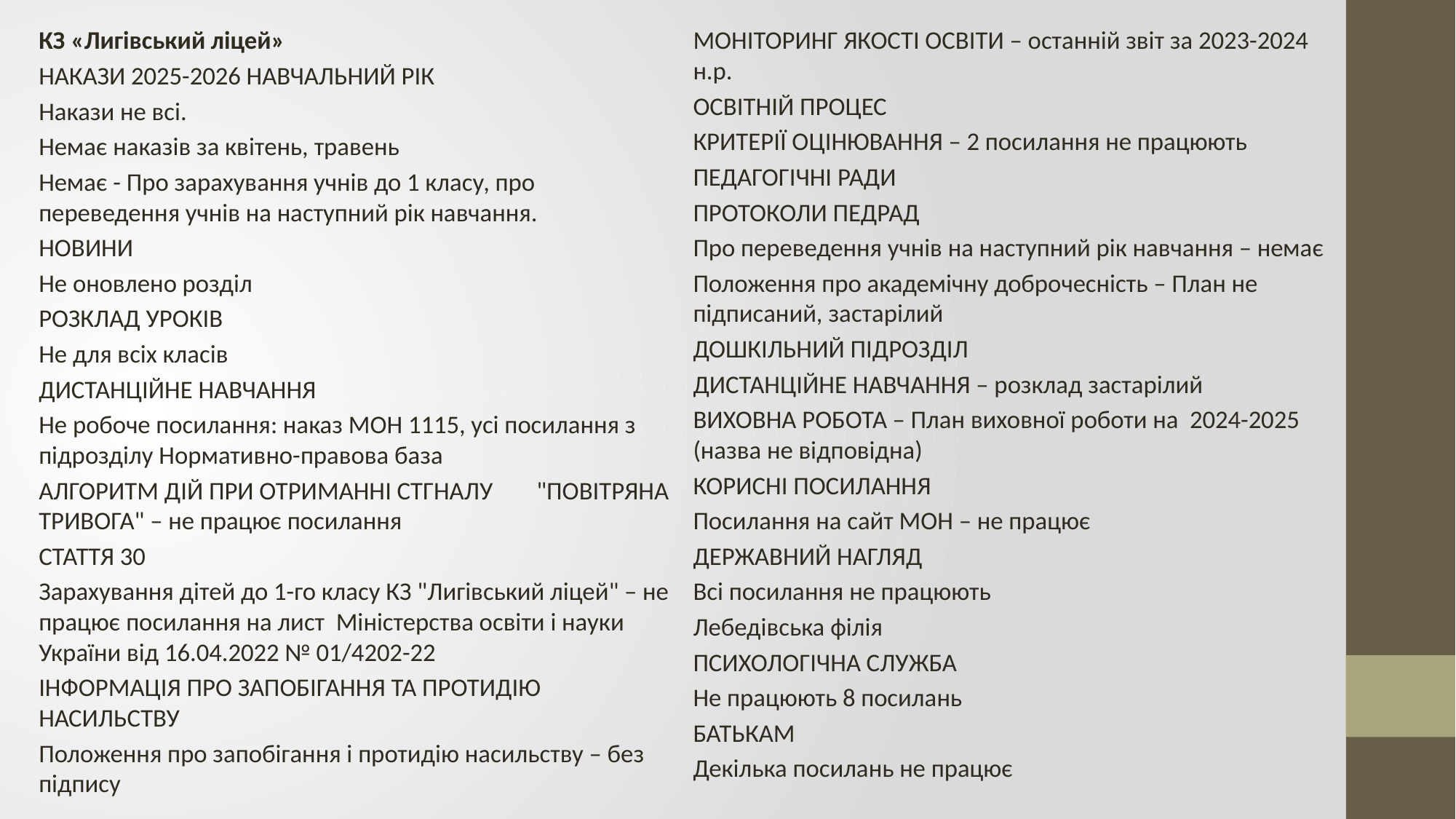

КЗ «Лигівський ліцей»
НАКАЗИ 2025-2026 НАВЧАЛЬНИЙ РІК
Накази не всі.
Немає наказів за квітень, травень
Немає - Про зарахування учнів до 1 класу, про переведення учнів на наступний рік навчання.
НОВИНИ
Не оновлено розділ
РОЗКЛАД УРОКІВ
Не для всіх класів
ДИСТАНЦІЙНЕ НАВЧАННЯ
Не робоче посилання: наказ МОН 1115, усі посилання з підрозділу Нормативно-правова база
	АЛГОРИТМ ДІЙ ПРИ ОТРИМАННІ СТГНАЛУ 	"ПОВІТРЯНА ТРИВОГА" – не працює посилання
СТАТТЯ 30
	Зарахування дітей до 1-го класу КЗ "Лигівський ліцей" – не працює посилання на лист  Міністерства освіти і науки України від 16.04.2022 № 01/4202-22
ІНФОРМАЦІЯ ПРО ЗАПОБІГАННЯ ТА ПРОТИДІЮ НАСИЛЬСТВУ
Положення про запобігання і протидію насильству – без підпису
МОНІТОРИНГ ЯКОСТІ ОСВІТИ – останній звіт за 2023-2024 н.р.
ОСВІТНІЙ ПРОЦЕС
КРИТЕРІЇ ОЦІНЮВАННЯ – 2 посилання не працюють
ПЕДАГОГІЧНІ РАДИ
ПРОТОКОЛИ ПЕДРАД
Про переведення учнів на наступний рік навчання – немає
Положення про академічну доброчесність – План не підписаний, застарілий
ДОШКІЛЬНИЙ ПІДРОЗДІЛ
ДИСТАНЦІЙНЕ НАВЧАННЯ – розклад застарілий
ВИХОВНА РОБОТА – План виховної роботи на  2024-2025 (назва не відповідна)
КОРИСНІ ПОСИЛАННЯ
Посилання на сайт МОН – не працює
ДЕРЖАВНИЙ НАГЛЯД
Всі посилання не працюють
Лебедівська філія
ПСИХОЛОГІЧНА СЛУЖБА
Не працюють 8 посилань
	БАТЬКАМ
	Декілька посилань не працює